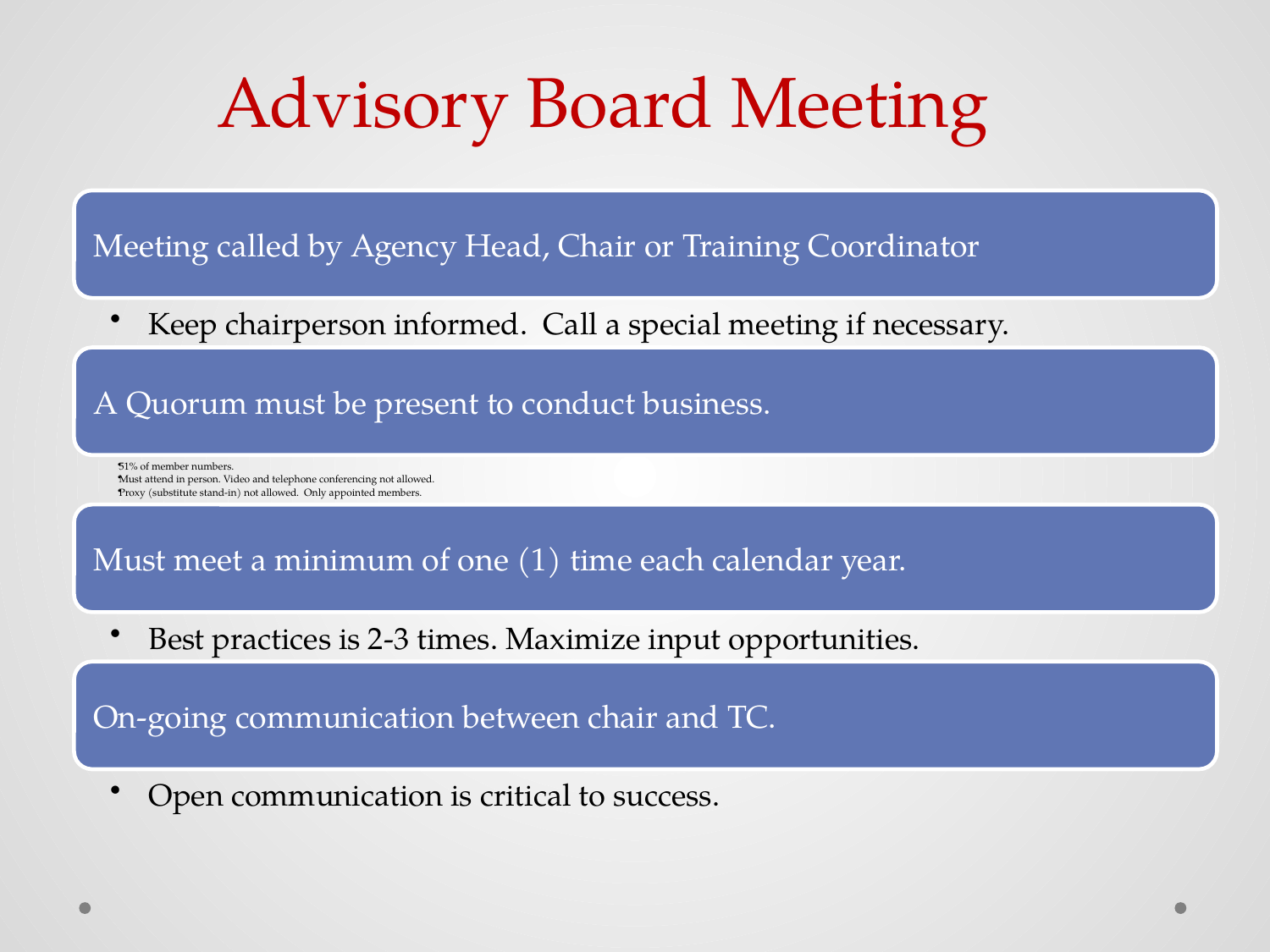

# Advisory Board Meeting
A Quorum must be present to conduct business.
51% of member numbers.
Must meet a minimum of one (1) time each calendar year.
Best practices is 2-3 times. Maximize input opportunities.
On-going communication between chair and TC.
Open communication is critical to success.
Meeting called by Agency Head, Chair or Training Coordinator
Keep chairperson informed.  Call a special meeting if necessary.
Must attend in person. Video and telephone conferencing not allowed.
Proxy (substitute stand-in) not allowed.  Only appointed members.